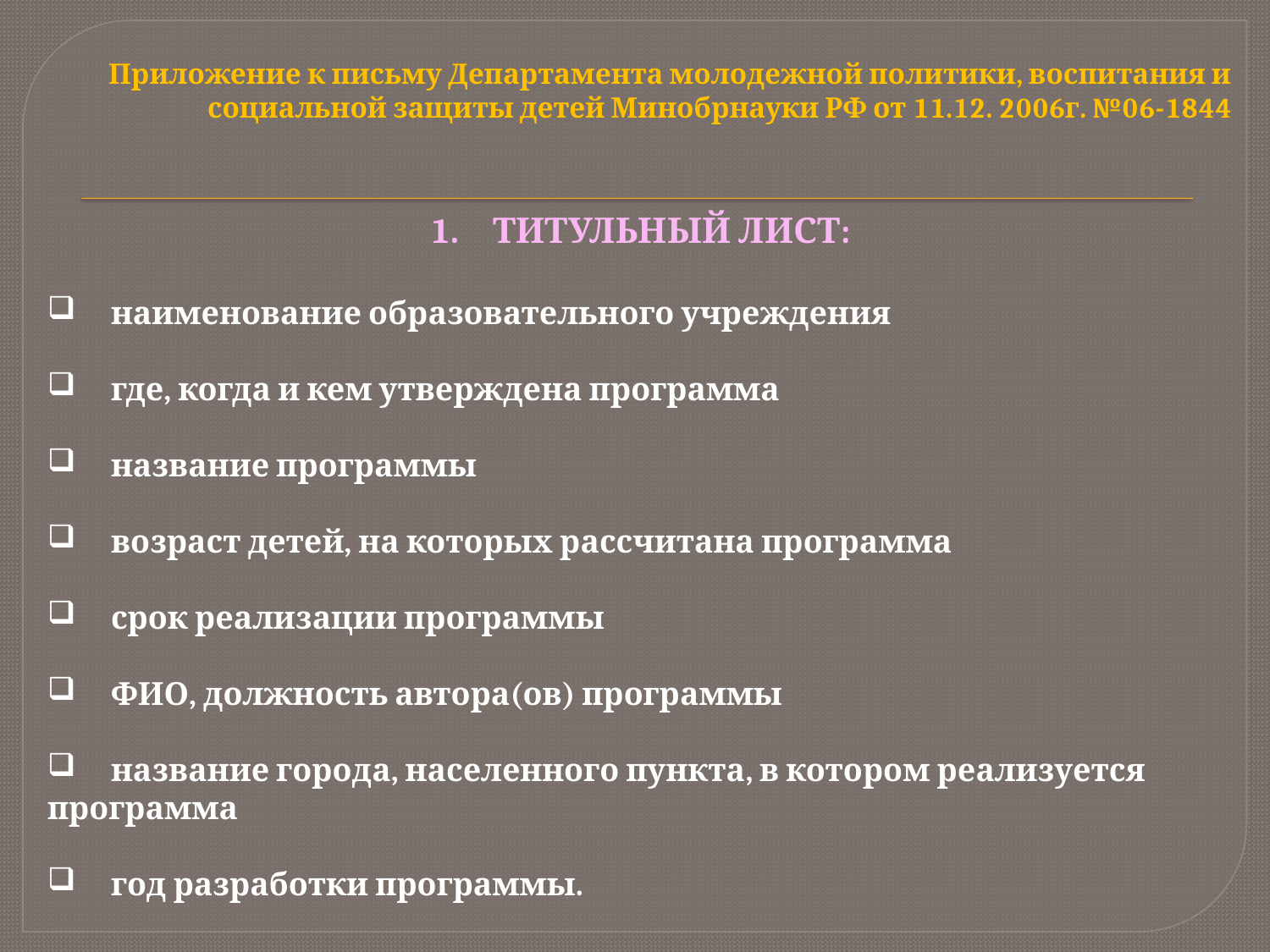

Приложение к письму Департамента молодежной политики, воспитания и социальной защиты детей Минобрнауки РФ от 11.12. 2006г. №06-1844

ТИТУЛЬНЫЙ ЛИСТ:

наименование образовательного учреждения

где, когда и кем утверждена программа

     название программы

     возраст детей, на которых рассчитана программа

     срок реализации программы

     ФИО, должность автора(ов) программы

     название города, населенного пункта, в котором реализуется          программа

     год разработки программы.